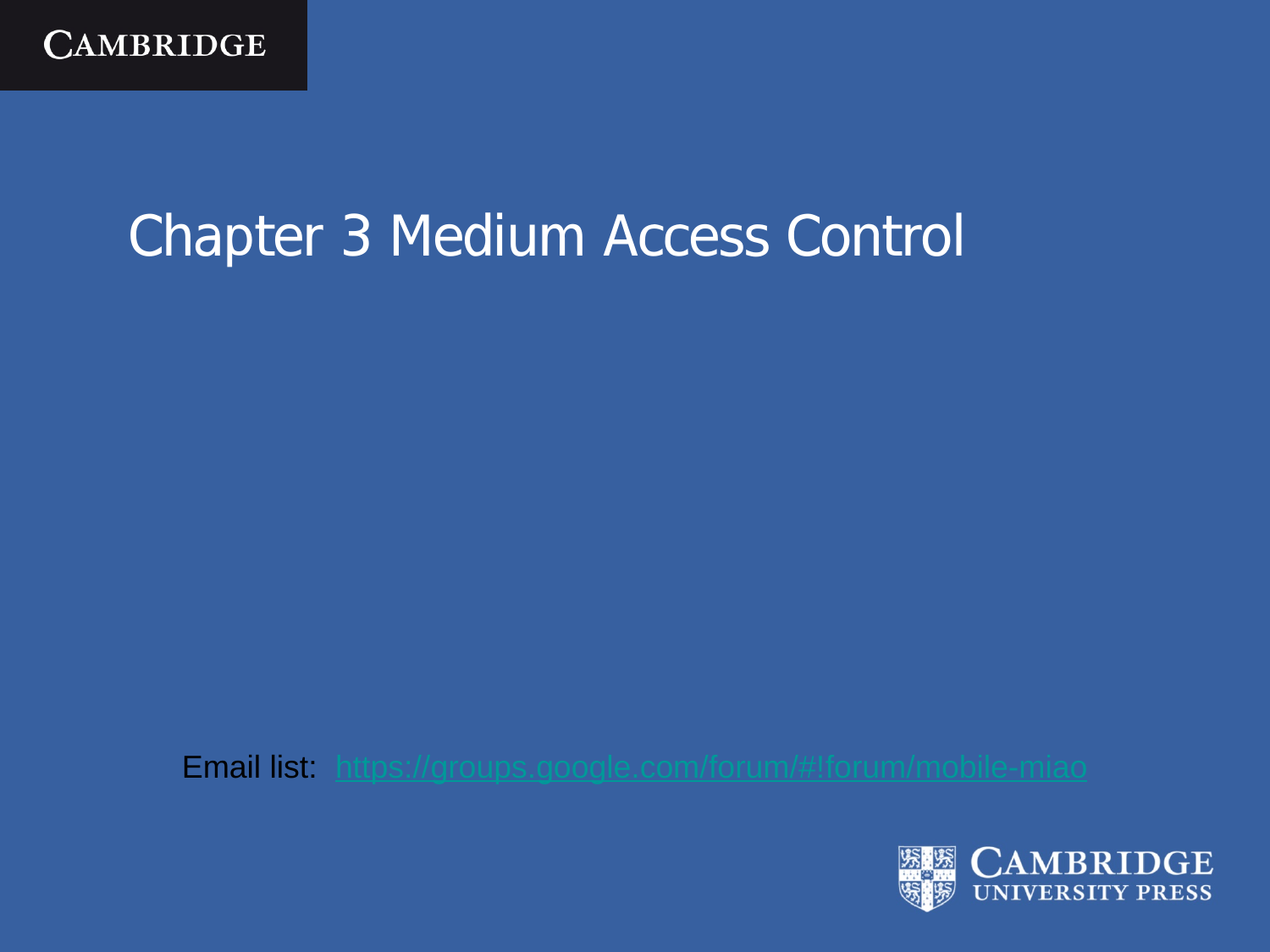

# Chapter 3 Medium Access Control

Email list:  https://groups.google.com/forum/#!forum/mobile-miao